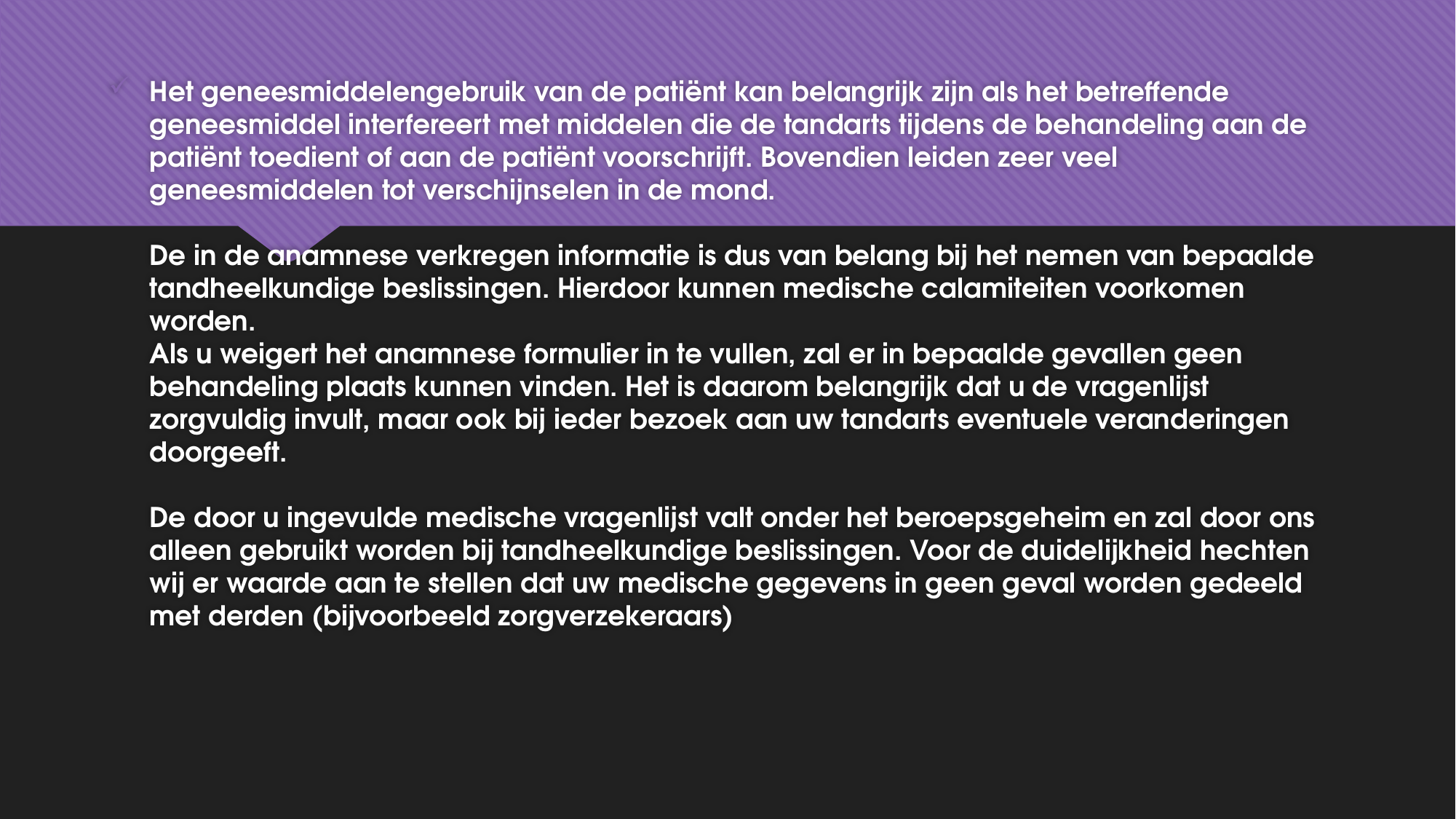

Het geneesmiddelengebruik van de patiënt kan belangrijk zijn als het betreffende geneesmiddel interfereert met middelen die de tandarts tijdens de behandeling aan de patiënt toedient of aan de patiënt voorschrijft. Bovendien leiden zeer veel geneesmiddelen tot verschijnselen in de mond.
De in de anamnese verkregen informatie is dus van belang bij het nemen van bepaalde tandheelkundige beslissingen. Hierdoor kunnen medische calamiteiten voorkomen worden.
Als u weigert het anamnese formulier in te vullen, zal er in bepaalde gevallen geen behandeling plaats kunnen vinden. Het is daarom belangrijk dat u de vragenlijst zorgvuldig invult, maar ook bij ieder bezoek aan uw tandarts eventuele veranderingen doorgeeft.
De door u ingevulde medische vragenlijst valt onder het beroepsgeheim en zal door ons alleen gebruikt worden bij tandheelkundige beslissingen. Voor de duidelijkheid hechten wij er waarde aan te stellen dat uw medische gegevens in geen geval worden gedeeld met derden (bijvoorbeeld zorgverzekeraars)